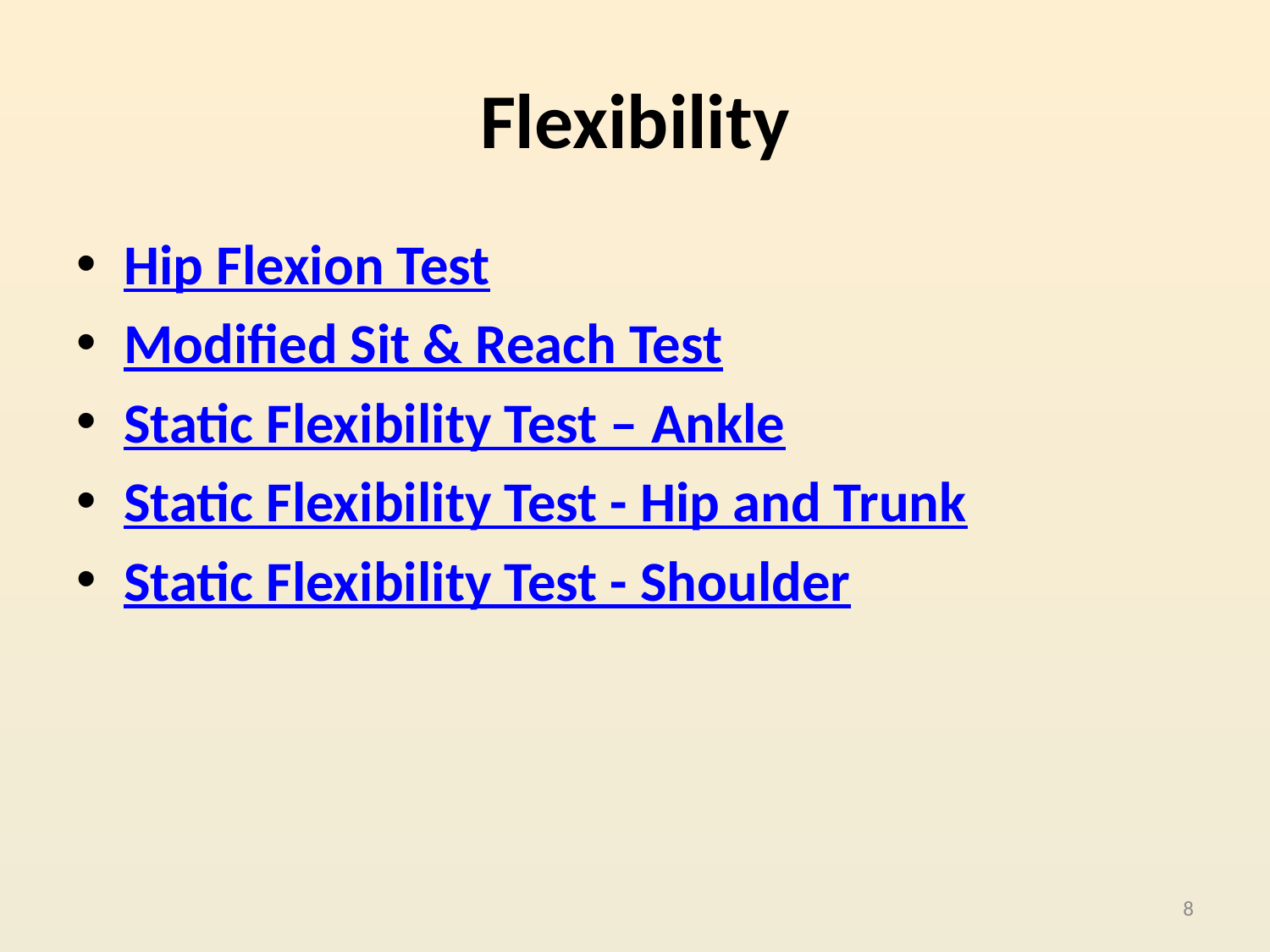

# Flexibility
Hip Flexion Test
Modified Sit & Reach Test
Static Flexibility Test – Ankle
Static Flexibility Test - Hip and Trunk
Static Flexibility Test - Shoulder

8